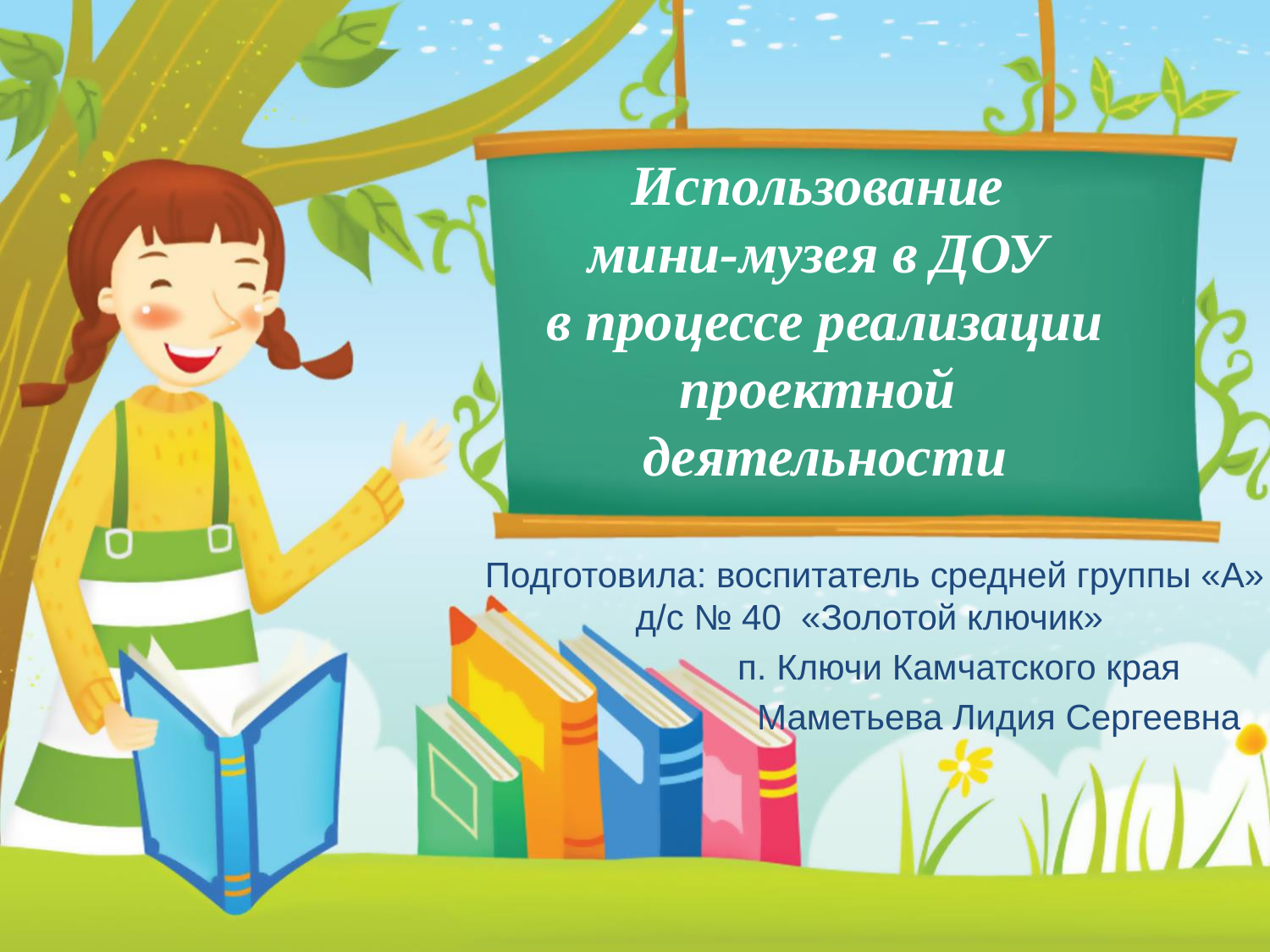

# Использование мини-музея в ДОУ в процессе реализации проектной деятельности
Подготовила: воспитатель средней группы «А» д/с № 40  «Золотой ключик»
                 п. Ключи Камчатского края
                         Маметьева Лидия Сергеевна